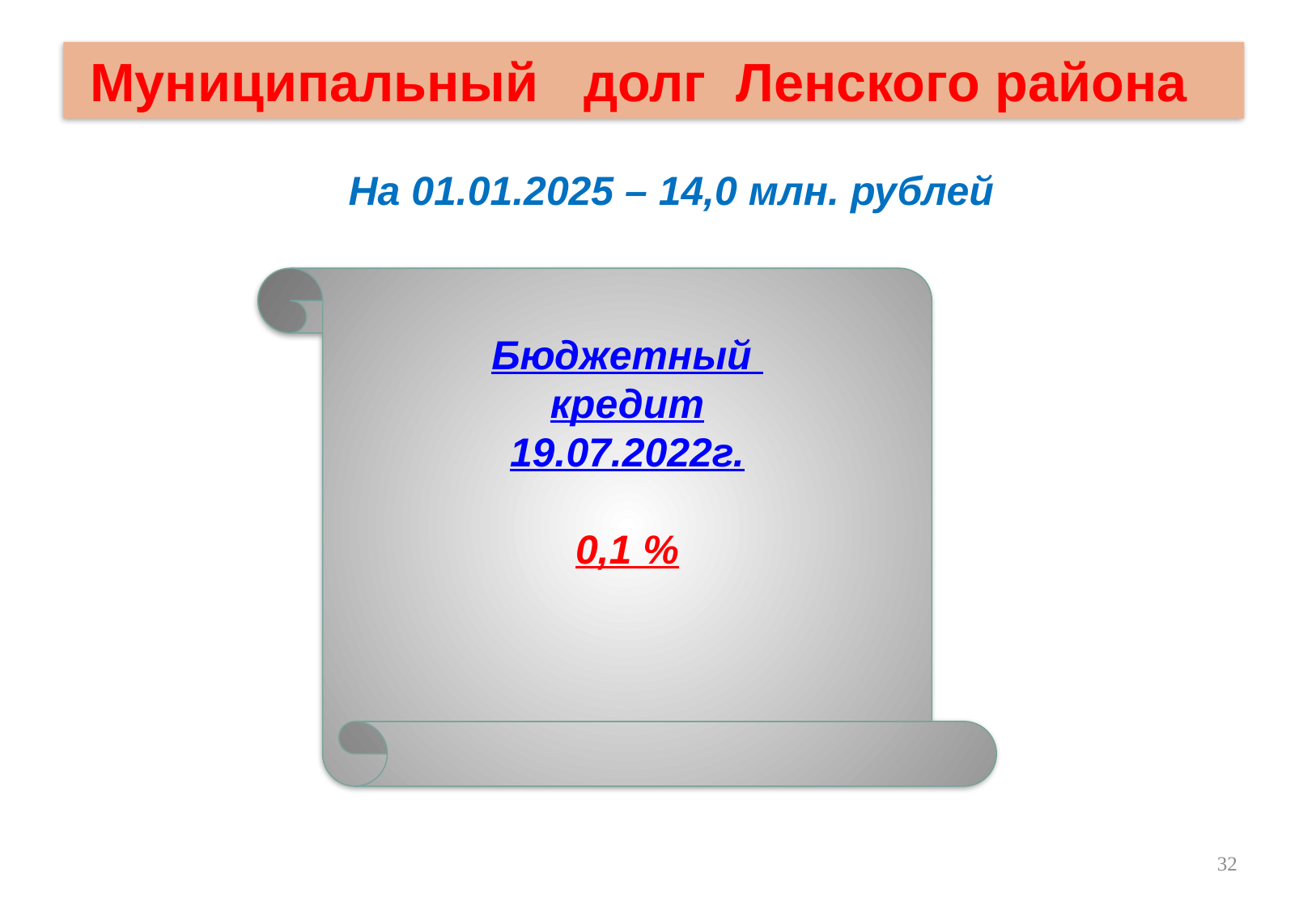

Муниципальный   долг  Ленского района
Бюджетный
кредит
19.07.2022г.

0,1 %

На 01.01.2025 – 14,0 млн. рублей

32